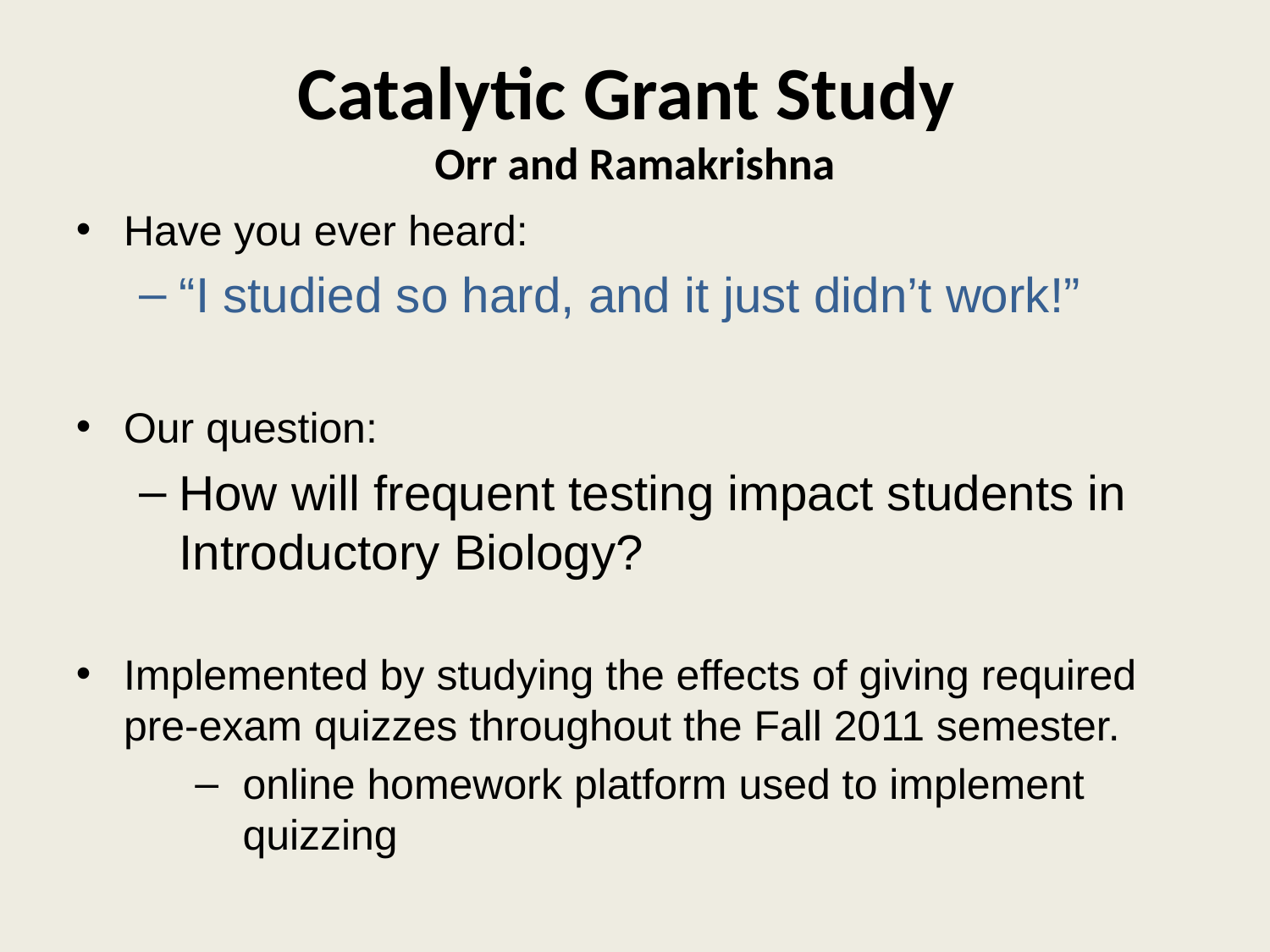

# Catalytic Grant Study Orr and Ramakrishna
Have you ever heard:
“I studied so hard, and it just didn’t work!”

Our question:
How will frequent testing impact students in Introductory Biology?

Implemented by studying the effects of giving required pre-exam quizzes throughout the Fall 2011 semester.
online homework platform used to implement quizzing